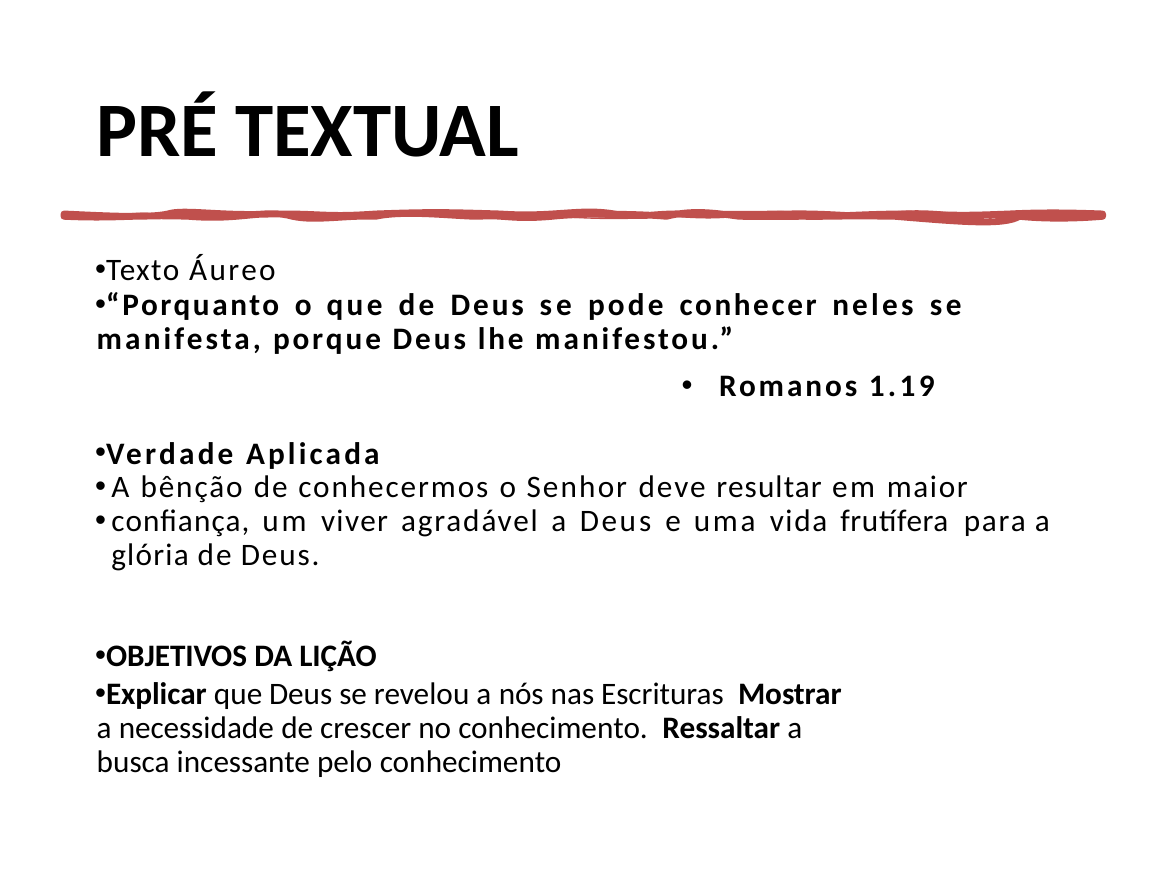

# PRÉ TEXTUAL

Texto Áureo
“Porquanto o que de Deus se pode conhecer neles se  manifesta, porque Deus lhe manifestou.”
Romanos 1.19

Verdade Aplicada
A bênção de conhecermos o Senhor deve resultar em maior
confiança, um viver agradável a Deus e uma vida frutífera  para a glória de Deus.

OBJETIVOS DA LIÇÃO
Explicar que Deus se revelou a nós nas Escrituras  Mostrar a necessidade de crescer no conhecimento.  Ressaltar a busca incessante pelo conhecimento